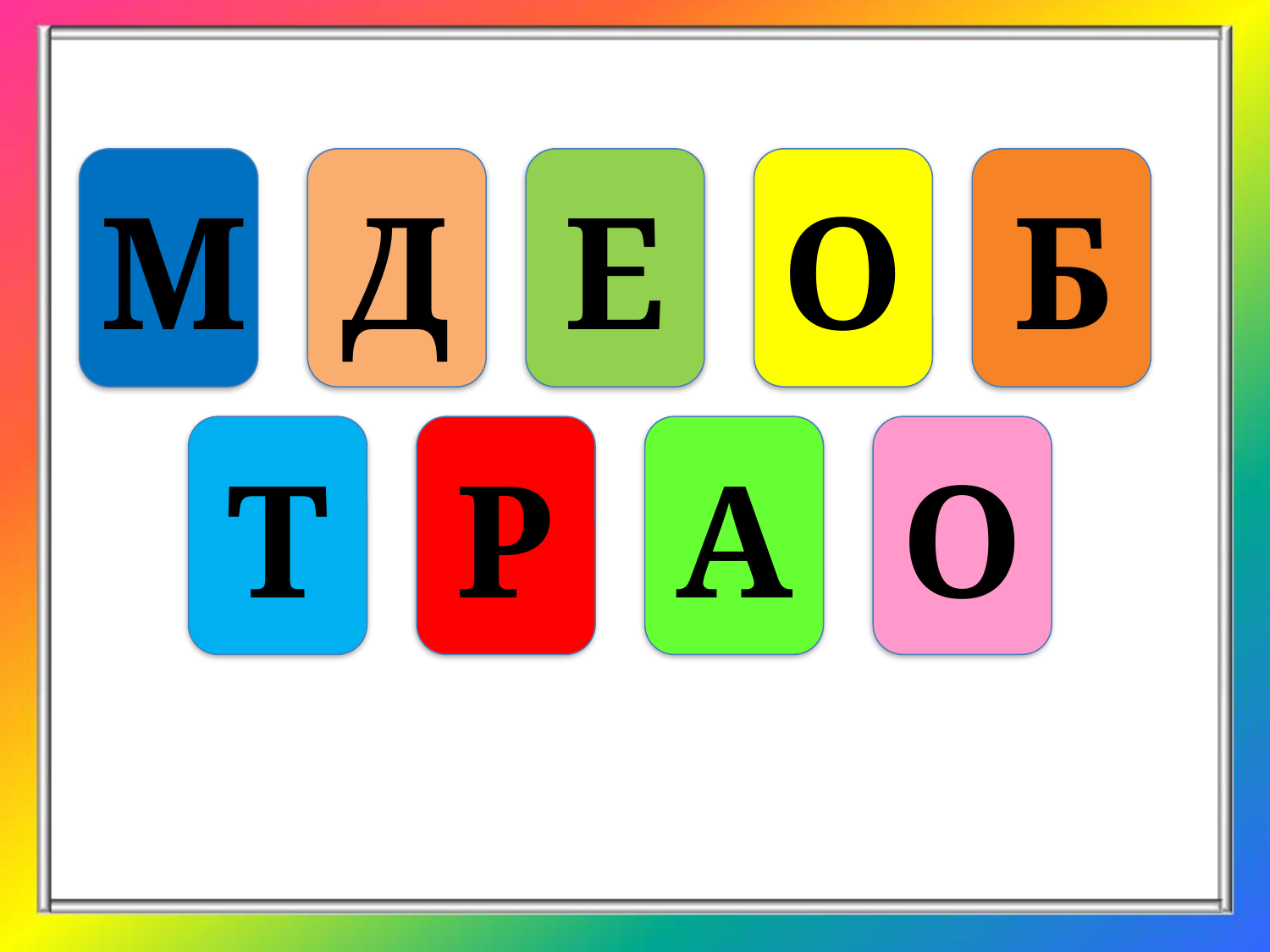

М
Д
Е
О
Б
Т
Р
А
О